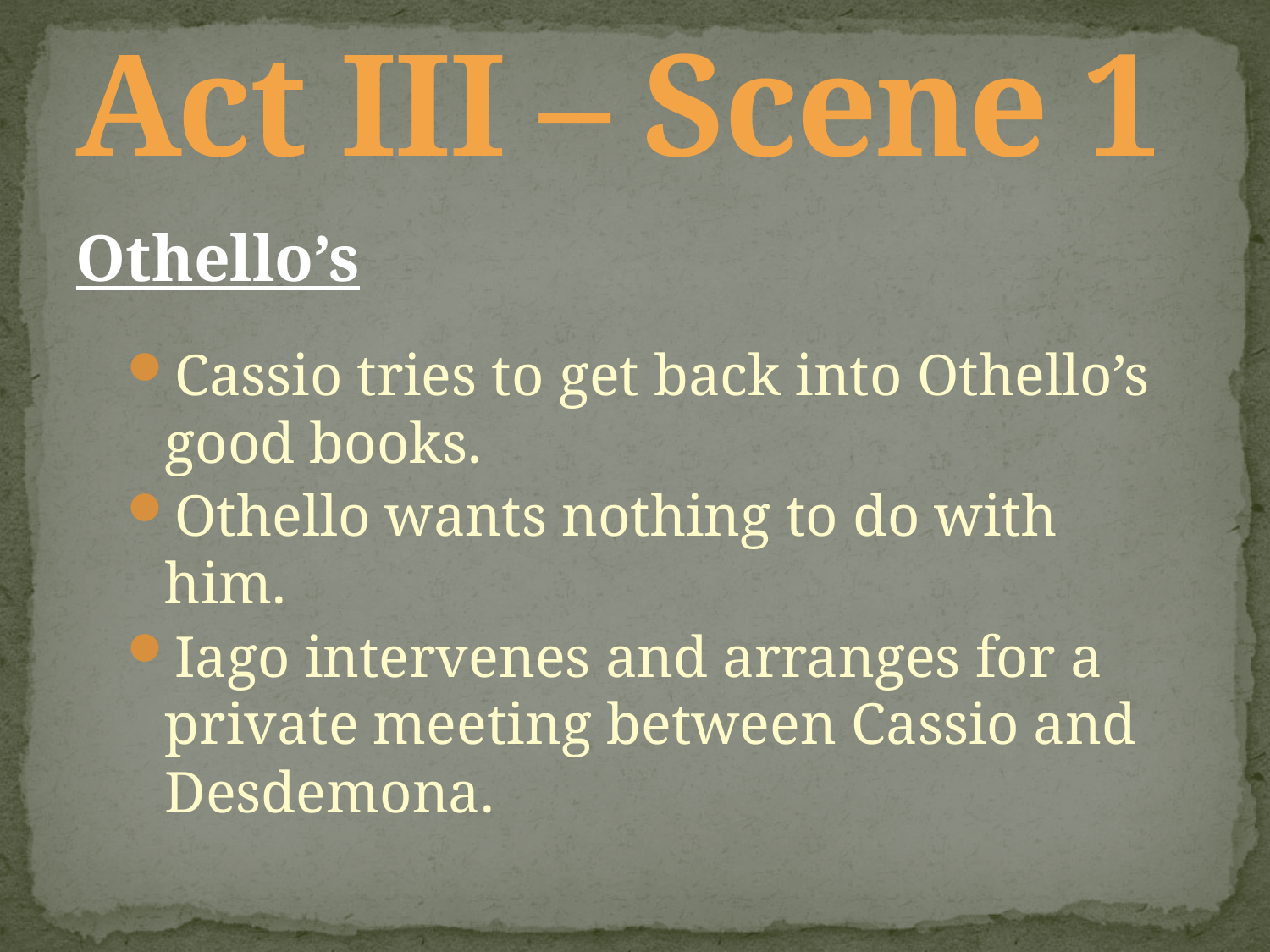

# Act III – Scene 1
Othello’s

Cassio tries to get back into Othello’s good books.
Othello wants nothing to do with him.
Iago intervenes and arranges for a private meeting between Cassio and Desdemona.